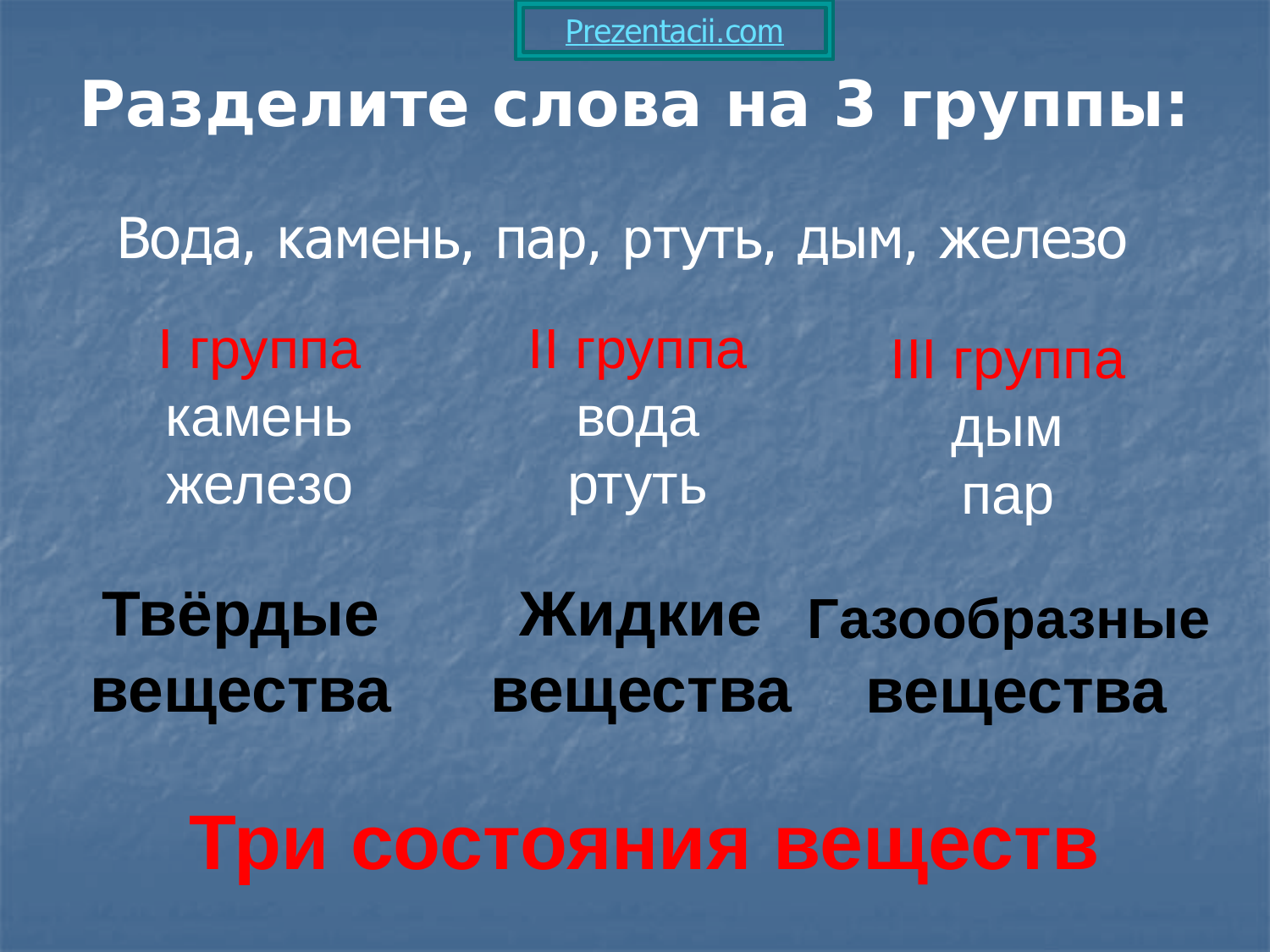

Prezentacii.com
Разделите слова на 3 группы:

Вода, камень, пар, ртуть, дым, железо
I группа
камень
железо
II группа
вода
ртуть
III группа
дым
пар
Твёрдые
вещества
Жидкие
вещества
Газообразные
вещества
Три состояния веществ